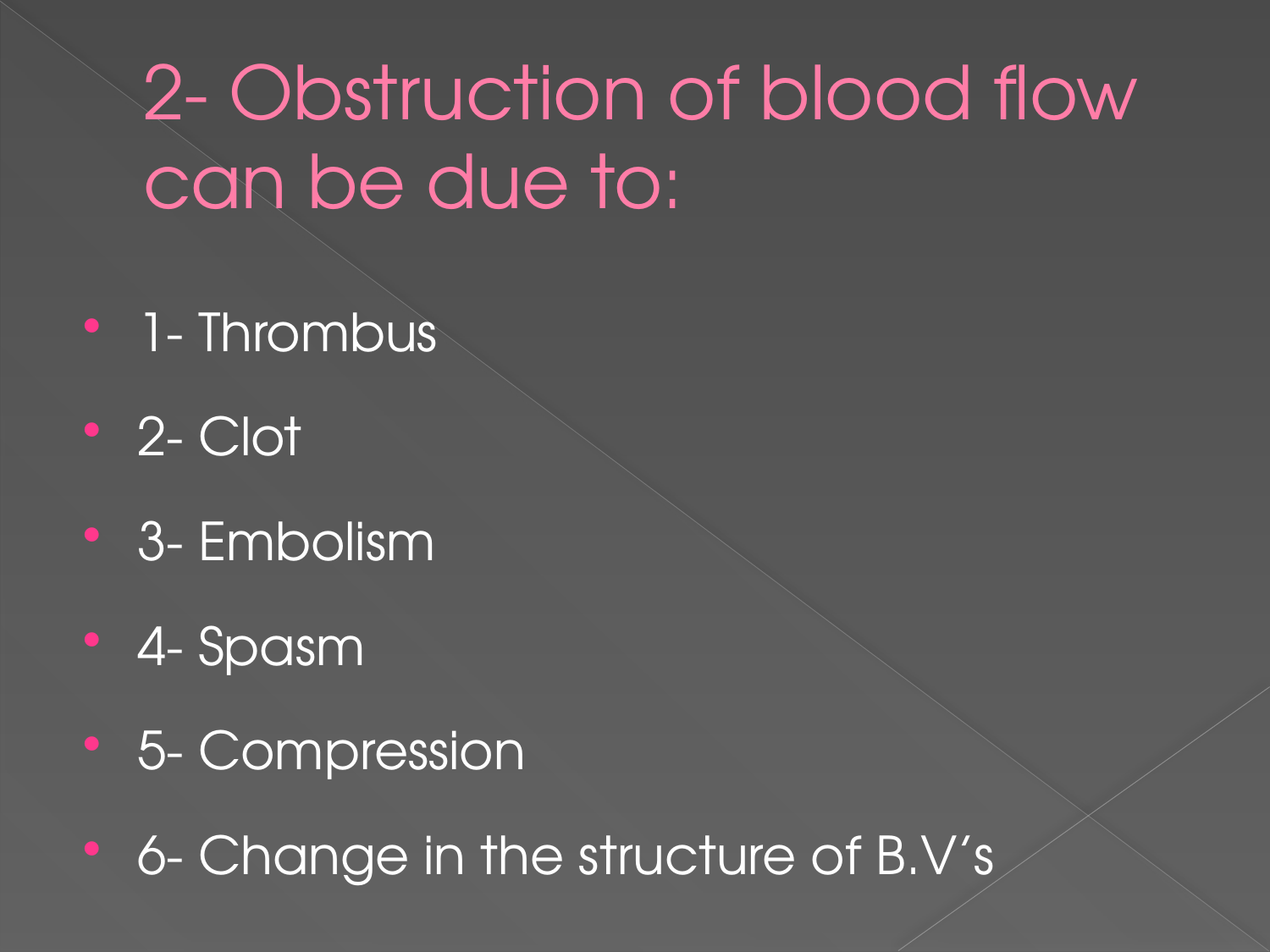

# 2- Obstruction of blood flow can be due to:
1- Thrombus
2- Clot
3- Embolism
4- Spasm
5- Compression
6- Change in the structure of B.V’s